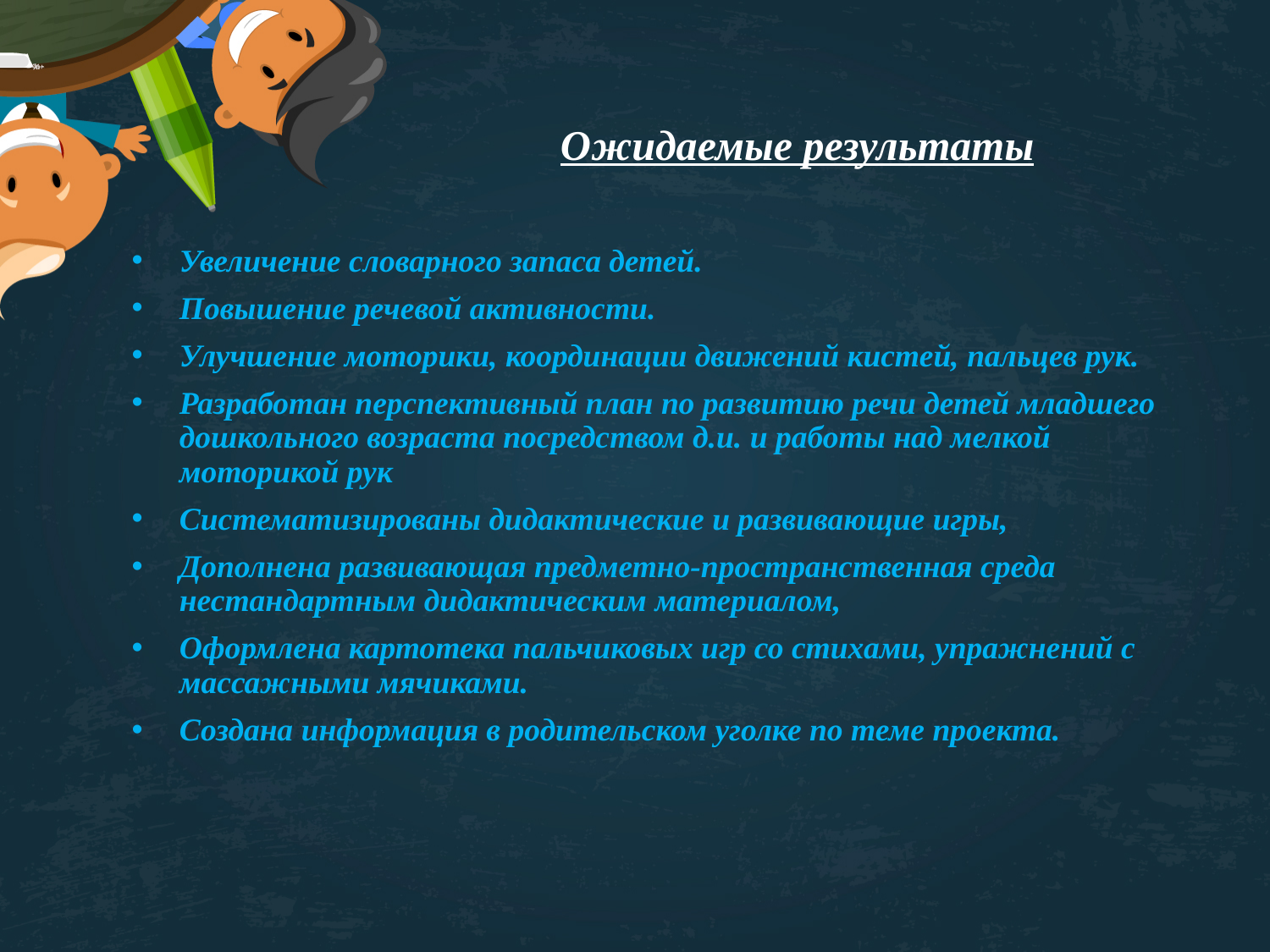

# Ожидаемые результаты
Увеличение словарного запаса детей.
Повышение речевой активности.
Улучшение моторики, координации движений кистей, пальцев рук.
Разработан перспективный план по развитию речи детей младшего дошкольного возраста посредством д.и. и работы над мелкой моторикой рук
Систематизированы дидактические и развивающие игры,
Дополнена развивающая предметно-пространственная среда нестандартным дидактическим материалом,
Оформлена картотека пальчиковых игр со стихами, упражнений с массажными мячиками.
Создана информация в родительском уголке по теме проекта.